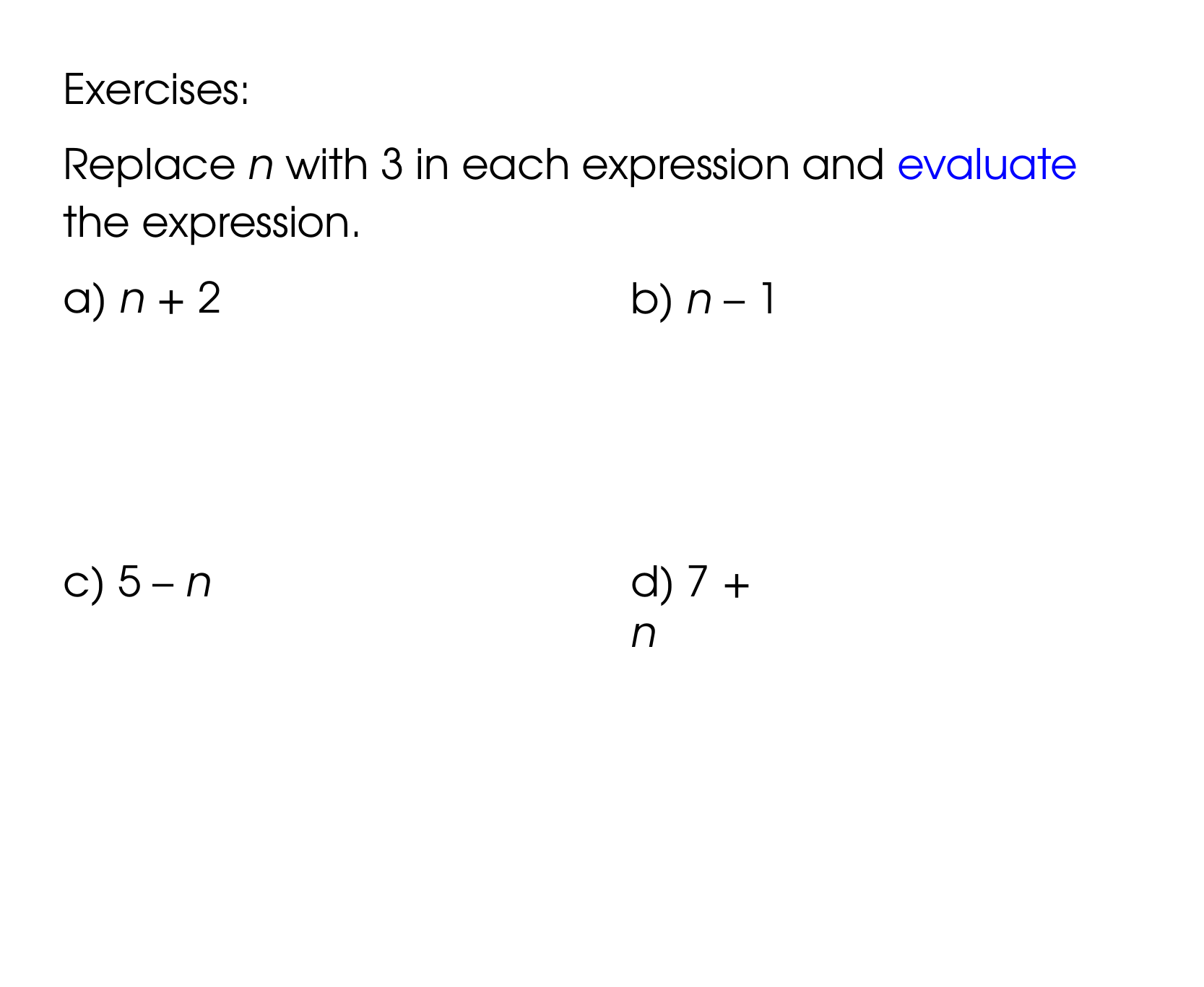

Exercises:
Replace n with 3 in each expression and evaluate
​the expression.
a) n + 2
b) n – 1
c) 5 – n
d) 7 + n